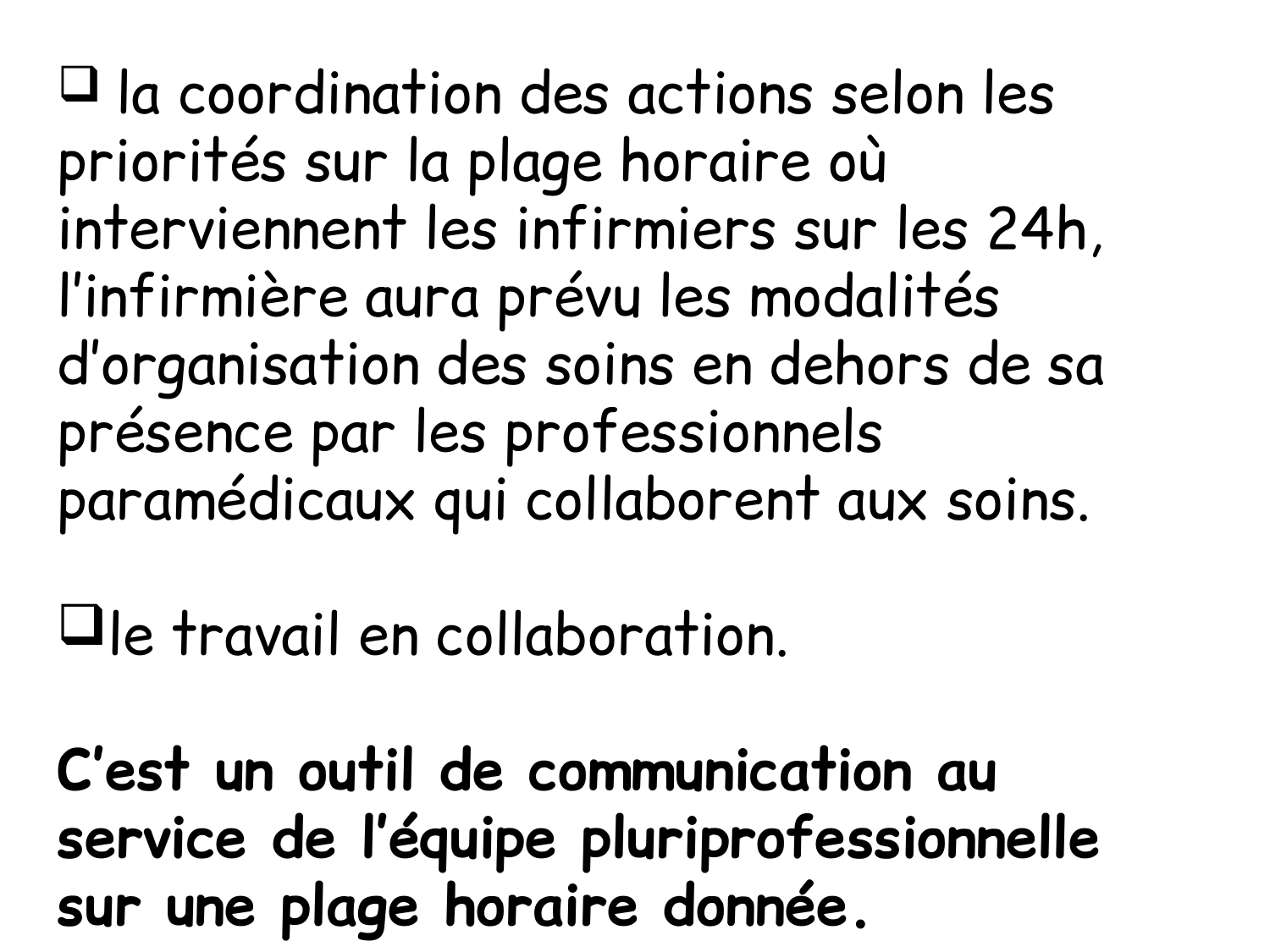

la coordination des actions selon les priorités sur la plage horaire où interviennent les infirmiers sur les 24h, l’infirmière aura prévu les modalités d’organisation des soins en dehors de sa présence par les professionnels paramédicaux qui collaborent aux soins.

le travail en collaboration.

C’est un outil de communication au service de l’équipe pluriprofessionnelle sur une plage horaire donnée.